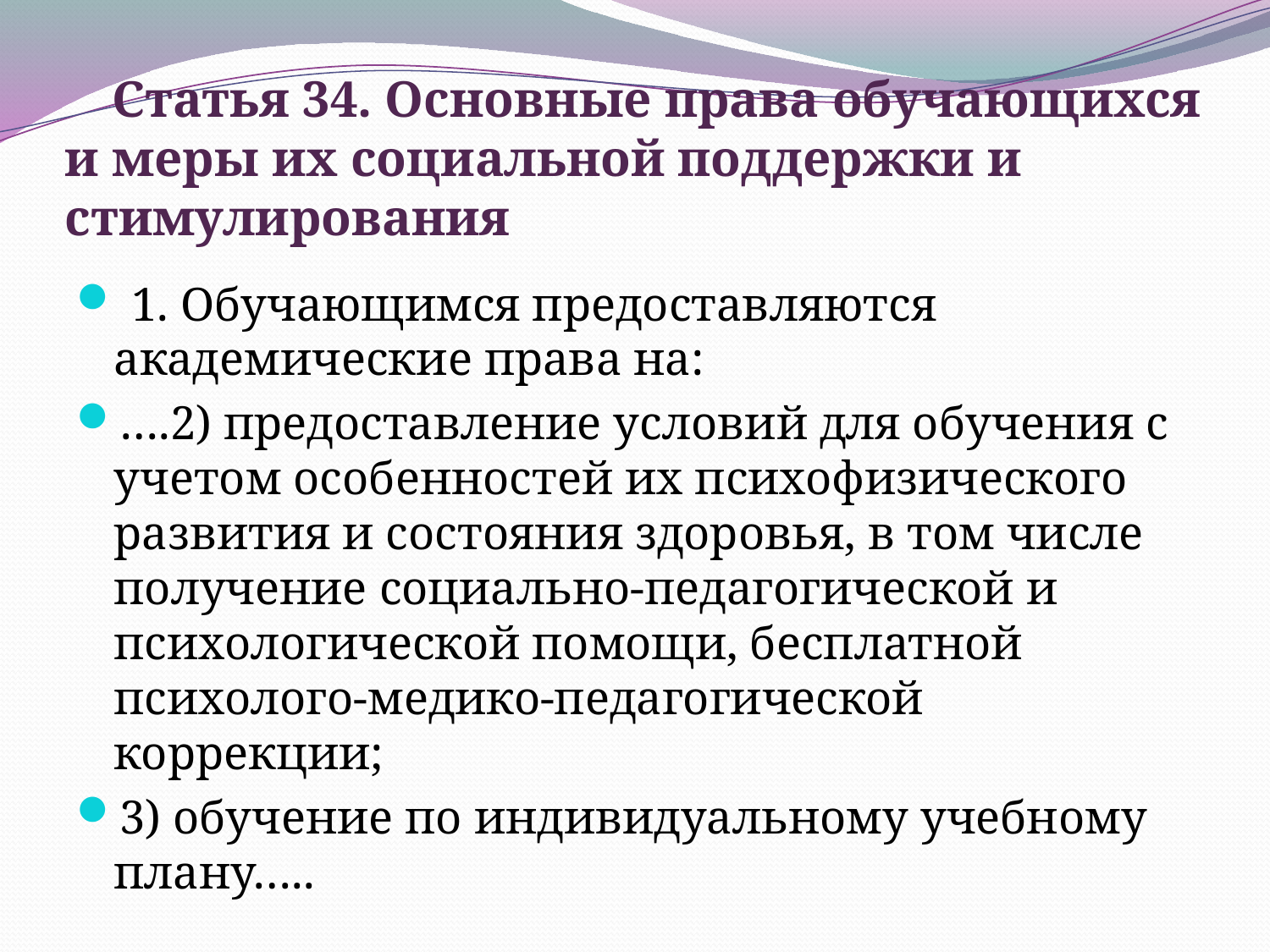

# Статья 34. Основные права обучающихся и меры их социальной поддержки и стимулирования
 1. Обучающимся предоставляются академические права на:
….2) предоставление условий для обучения с учетом особенностей их психофизического развития и состояния здоровья, в том числе получение социально-педагогической и психологической помощи, бесплатной психолого-медико-педагогической коррекции;
3) обучение по индивидуальному учебному плану…..